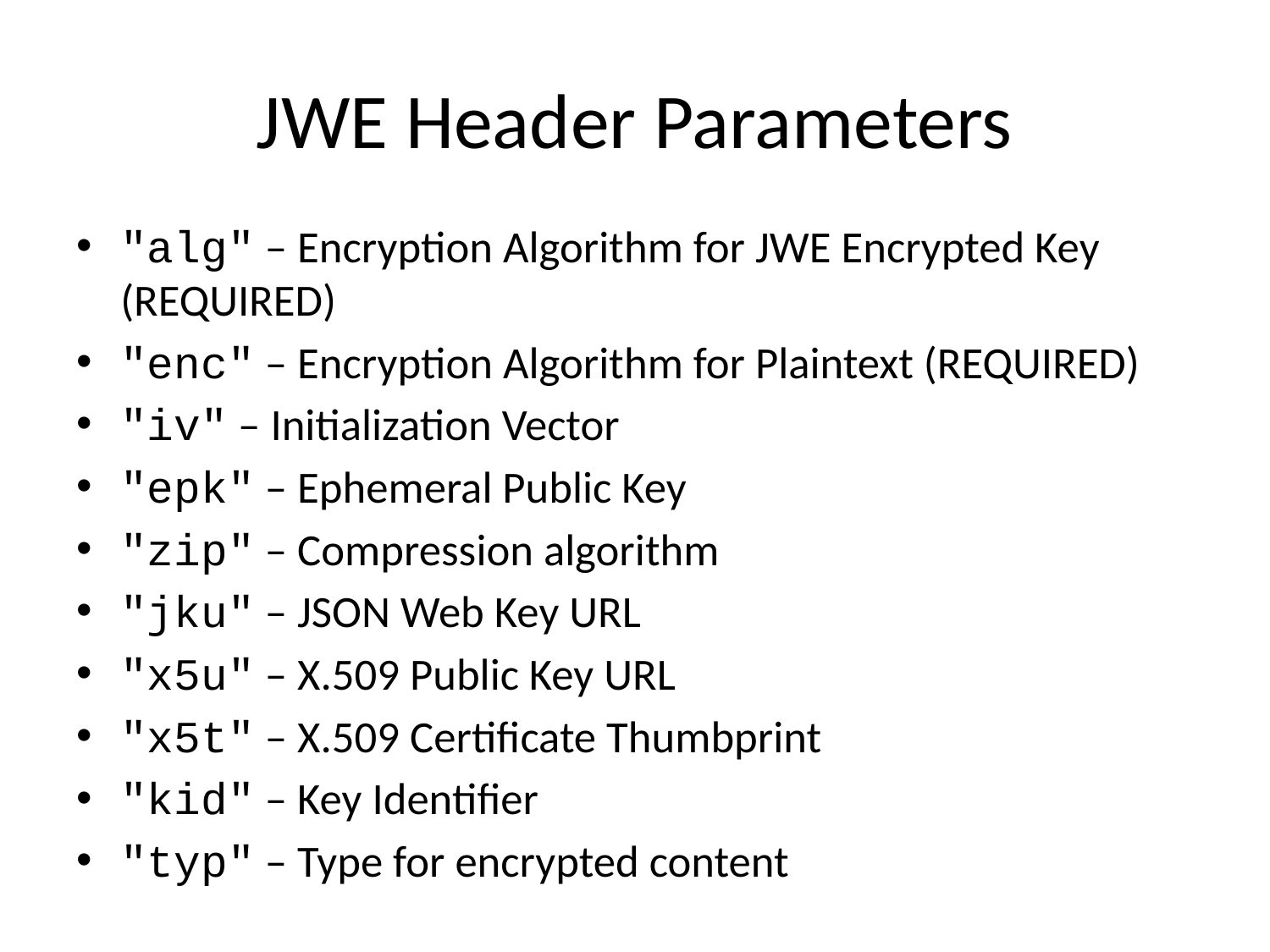

# JWE Header Parameters
"alg" – Encryption Algorithm for JWE Encrypted Key (REQUIRED)
"enc" – Encryption Algorithm for Plaintext (REQUIRED)
"iv" – Initialization Vector
"epk" – Ephemeral Public Key
"zip" – Compression algorithm
"jku" – JSON Web Key URL
"x5u" – X.509 Public Key URL
"x5t" – X.509 Certificate Thumbprint
"kid" – Key Identifier
"typ" – Type for encrypted content